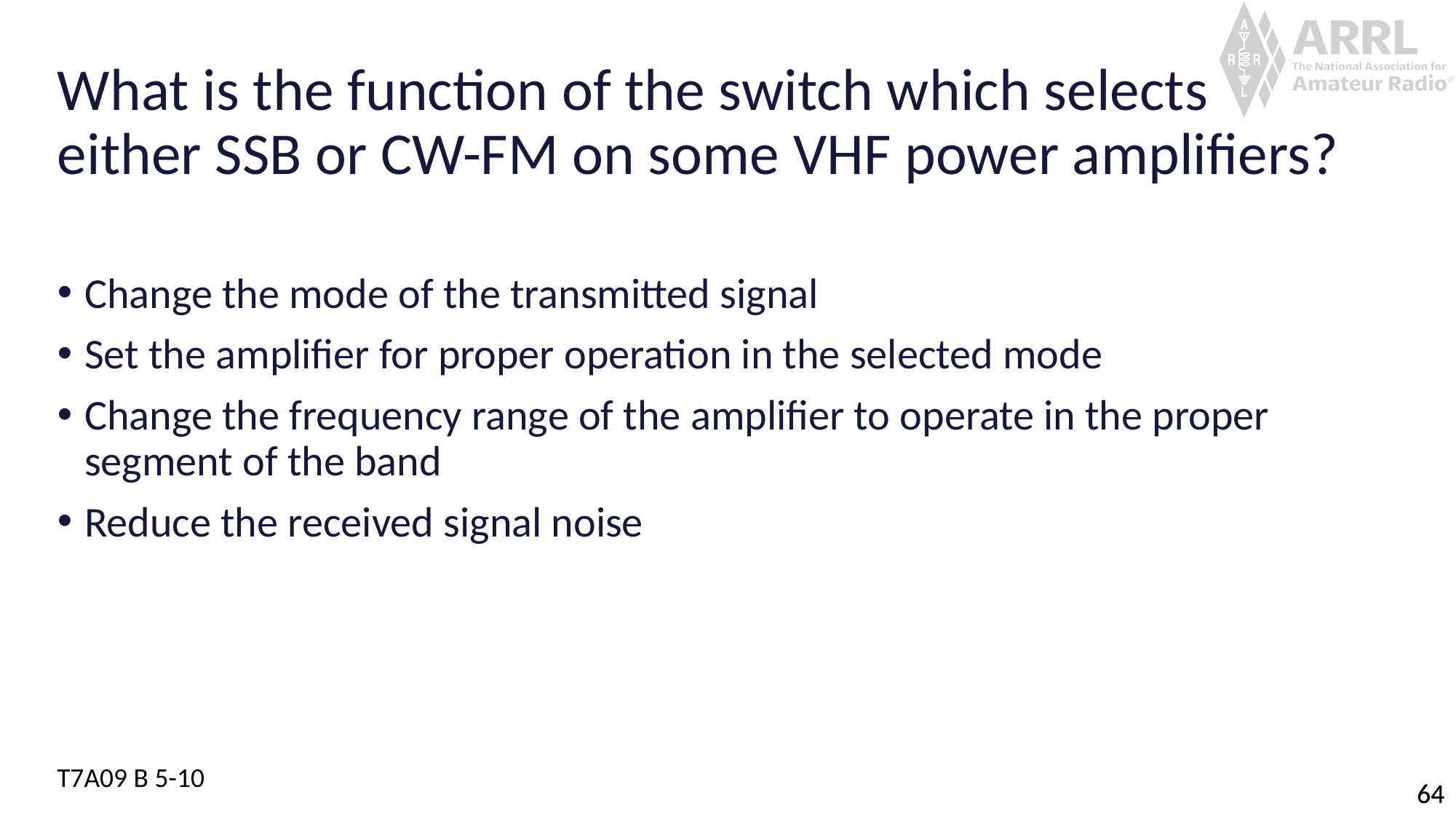

# What is the function of the switch which selects either SSB or CW-FM on some VHF power amplifiers?
Change the mode of the transmitted signal
Set the amplifier for proper operation in the selected mode
Change the frequency range of the amplifier to operate in the proper segment of the band
Reduce the received signal noise
T7A09 B 5-10